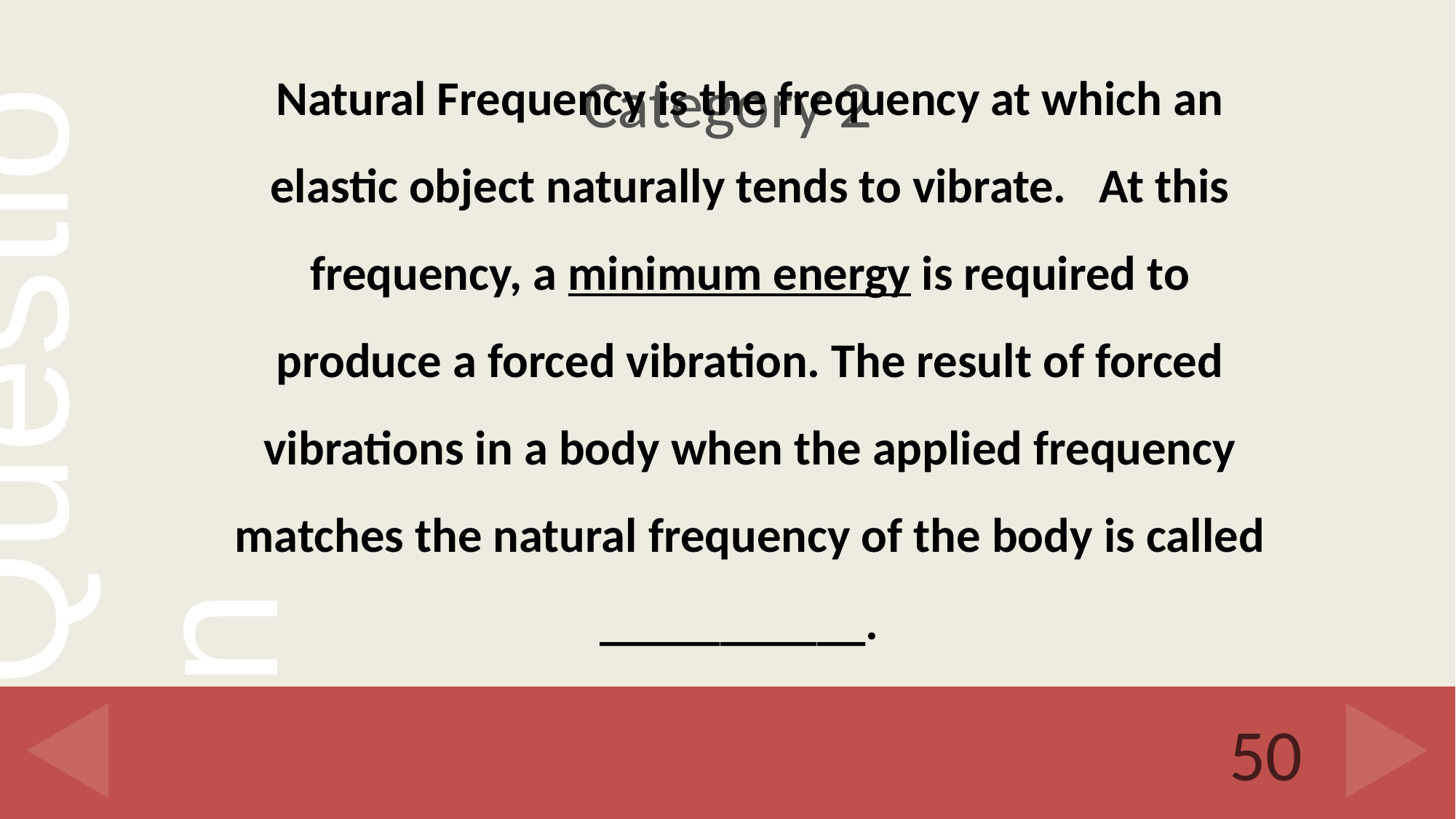

# Category 2
Natural Frequency is the frequency at which an elastic object naturally tends to vibrate.   At this frequency, a minimum energy is required to produce a forced vibration. The result of forced vibrations in a body when the applied frequency matches the natural frequency of the body is called ___________.
50